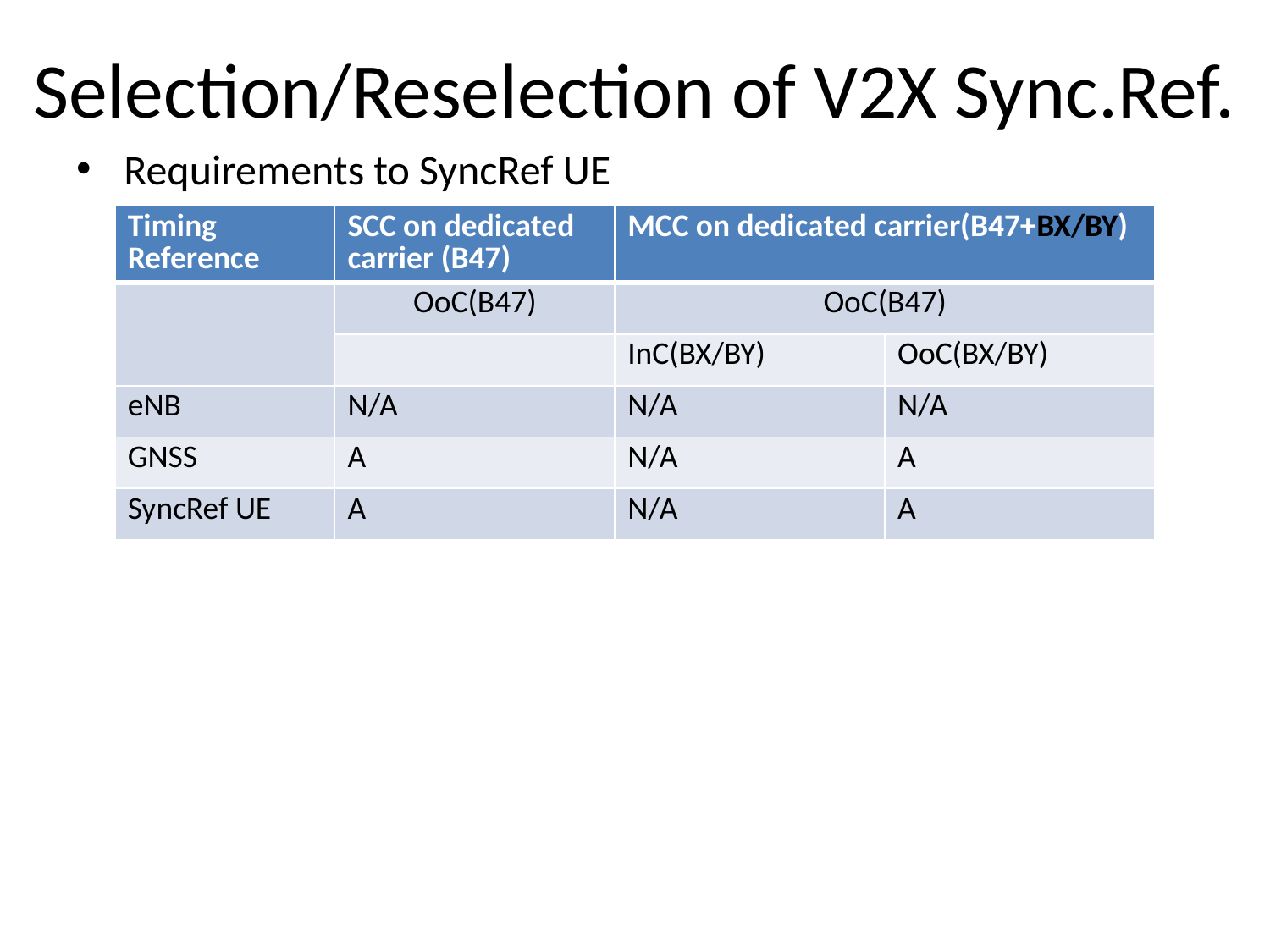

# Selection/Reselection of V2X Sync.Ref.
Requirements to SyncRef UE

| Timing Reference | SCC on dedicated carrier (B47) | MCC on dedicated carrier(B47+BX/BY) |  |
| --- | --- | --- | --- |
|  | OoC(B47) | OoC(B47) |  |
|  |  | InC(BX/BY) | OoC(BX/BY) |
| eNB | N/A | N/A | N/A |
| GNSS | A | N/A | A |
| SyncRef UE | A | N/A | A |